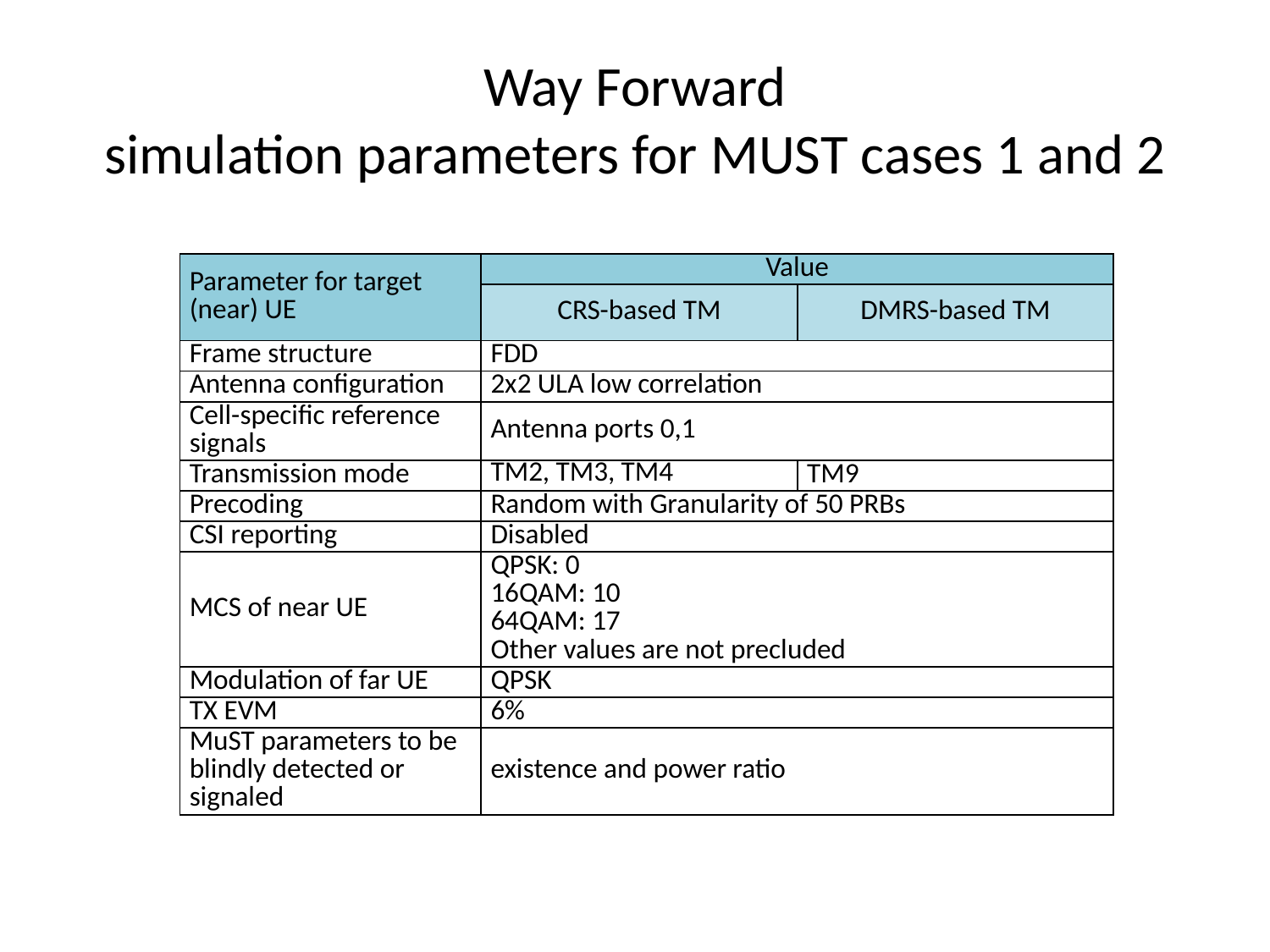

# Way Forward simulation parameters for MUST cases 1 and 2
| Parameter for target (near) UE | Value |  |
| --- | --- | --- |
|  | CRS-based TM | DMRS-based TM |
| Frame structure | FDD |  |
| Antenna configuration | 2x2 ULA low correlation |  |
| Cell-specific reference signals | Antenna ports 0,1 |  |
| Transmission mode | TM2, TM3, TM4 | TM9 |
| Precoding | Random with Granularity of 50 PRBs |  |
| CSI reporting | Disabled |  |
| MCS of near UE | QPSK: 0 16QAM: 10 64QAM: 17 Other values are not precluded |  |
| Modulation of far UE | QPSK |  |
| TX EVM | 6% |  |
| MuST parameters to be blindly detected or signaled | existence and power ratio |  |